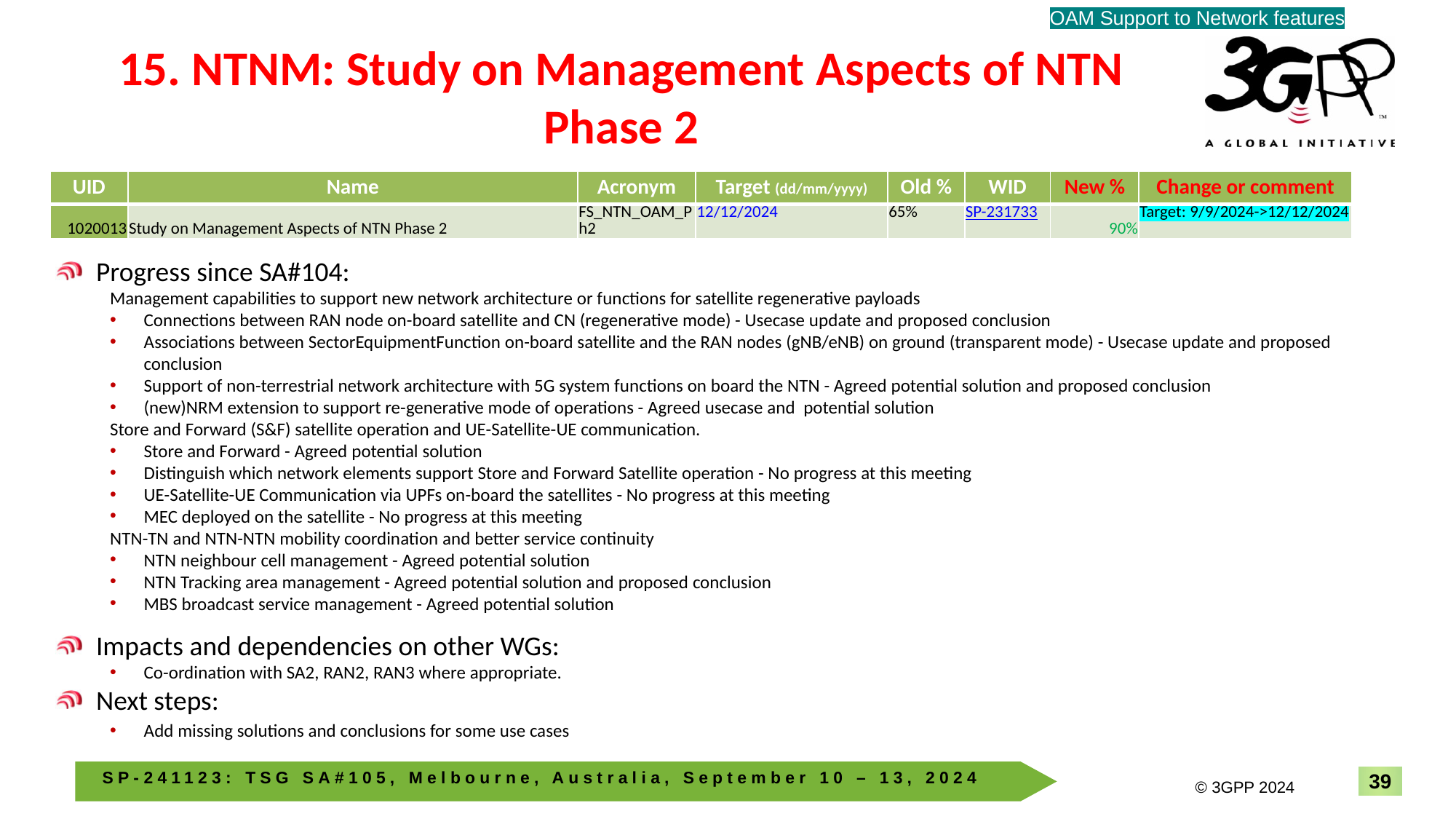

OAM Support to Network features
# 15. NTNM: Study on Management Aspects of NTN Phase 2
| UID | Name | Acronym | Target (dd/mm/yyyy) | Old % | WID | New % | Change or comment |
| --- | --- | --- | --- | --- | --- | --- | --- |
| 1020013 | Study on Management Aspects of NTN Phase 2 | FS\_NTN\_OAM\_Ph2 | 12/12/2024 | 65% | SP-231733 | 90% | Target: 9/9/2024->12/12/2024 |
Progress since SA#104:
Management capabilities to support new network architecture or functions for satellite regenerative payloads
Connections between RAN node on-board satellite and CN (regenerative mode) - Usecase update and proposed conclusion
Associations between SectorEquipmentFunction on-board satellite and the RAN nodes (gNB/eNB) on ground (transparent mode) - Usecase update and proposed conclusion
Support of non-terrestrial network architecture with 5G system functions on board the NTN - Agreed potential solution and proposed conclusion
(new)NRM extension to support re-generative mode of operations - Agreed usecase and  potential solution
Store and Forward (S&F) satellite operation and UE-Satellite-UE communication.
Store and Forward - Agreed potential solution
Distinguish which network elements support Store and Forward Satellite operation - No progress at this meeting
UE-Satellite-UE Communication via UPFs on-board the satellites - No progress at this meeting
MEC deployed on the satellite - No progress at this meeting
NTN-TN and NTN-NTN mobility coordination and better service continuity
NTN neighbour cell management - Agreed potential solution
NTN Tracking area management - Agreed potential solution and proposed conclusion
MBS broadcast service management - Agreed potential solution

Impacts and dependencies on other WGs:
Co-ordination with SA2, RAN2, RAN3 where appropriate.
Next steps:
Add missing solutions and conclusions for some use cases